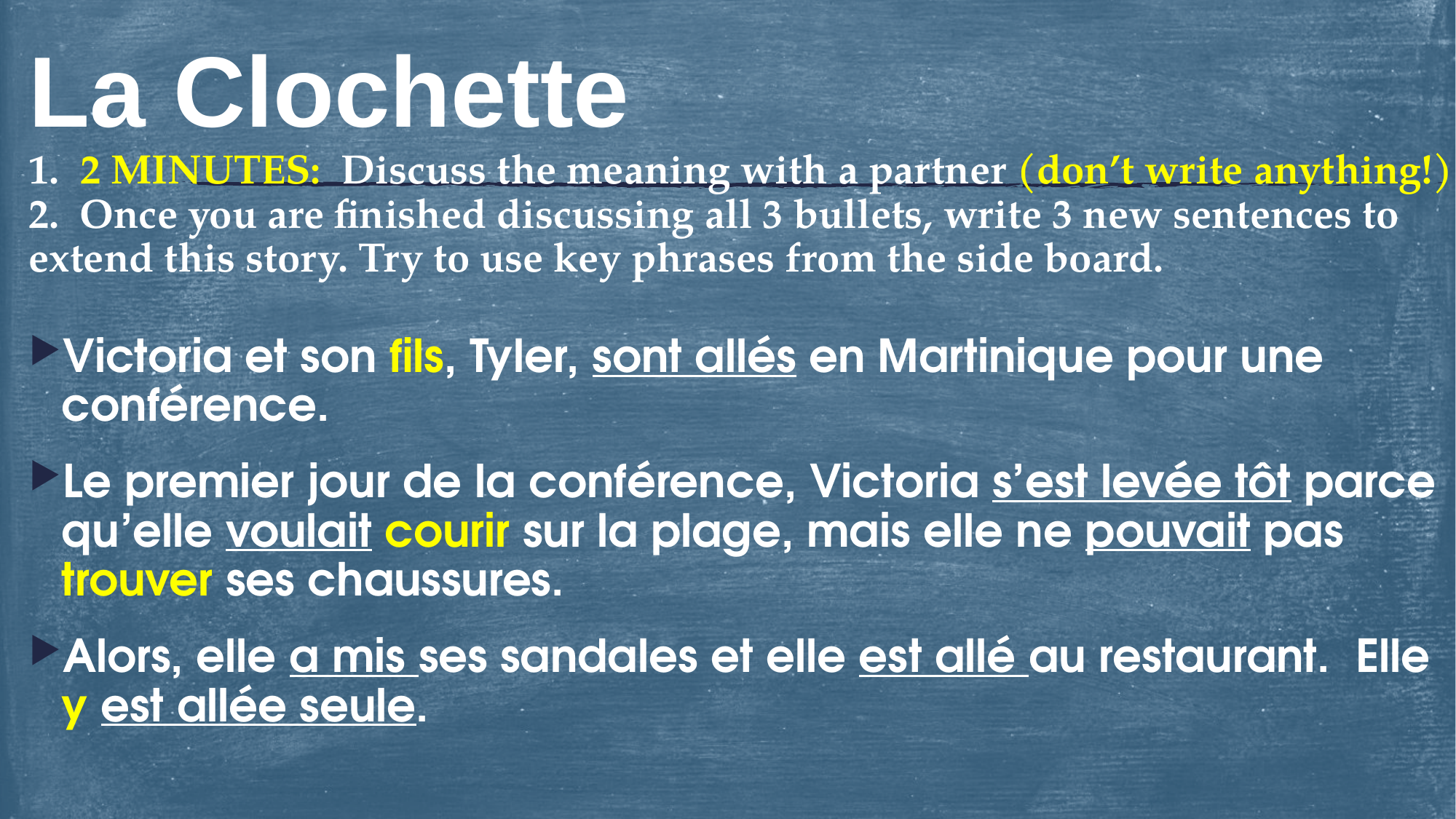

# La Clochette 1.  2 MINUTES:  Discuss the meaning with a partner (don’t write anything!) 2.  Once you are finished discussing all 3 bullets, write 3 new sentences to extend this story. Try to use key phrases from the side board.
Victoria et son fils, Tyler, sont allés en Martinique pour une conférence.
Le premier jour de la conférence, Victoria s’est levée tôt parce qu’elle voulait courir sur la plage, mais elle ne pouvait pas trouver ses chaussures.
Alors, elle a mis ses sandales et elle est allé au restaurant.  Elle y est allée seule.